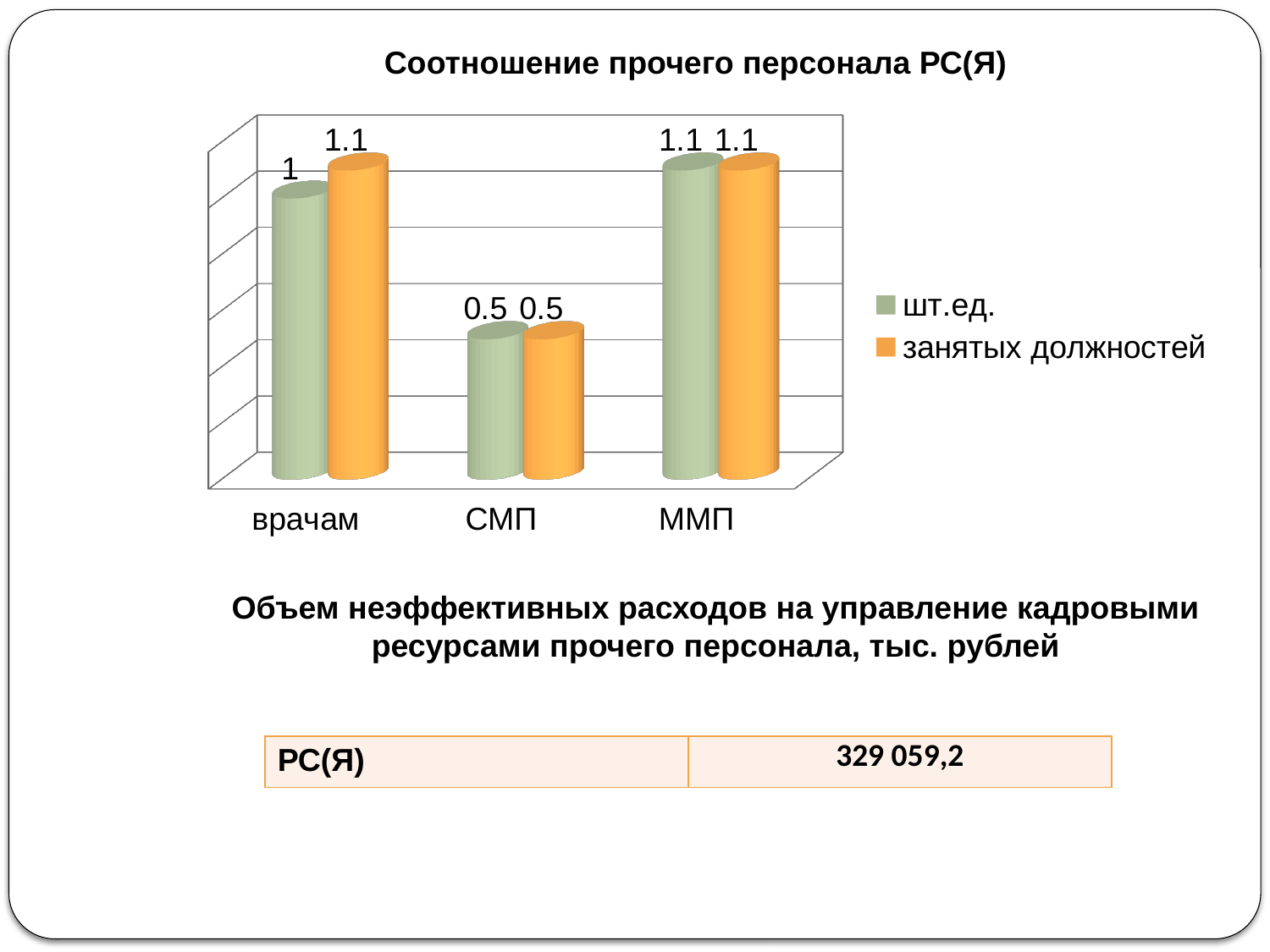

Соотношение прочего персонала РС(Я)

[unsupported chart]

# Объем неэффективных расходов на управление кадровыми ресурсами прочего персонала, тыс. рублей
| РС(Я) | 329 059,2 |
| --- | --- |